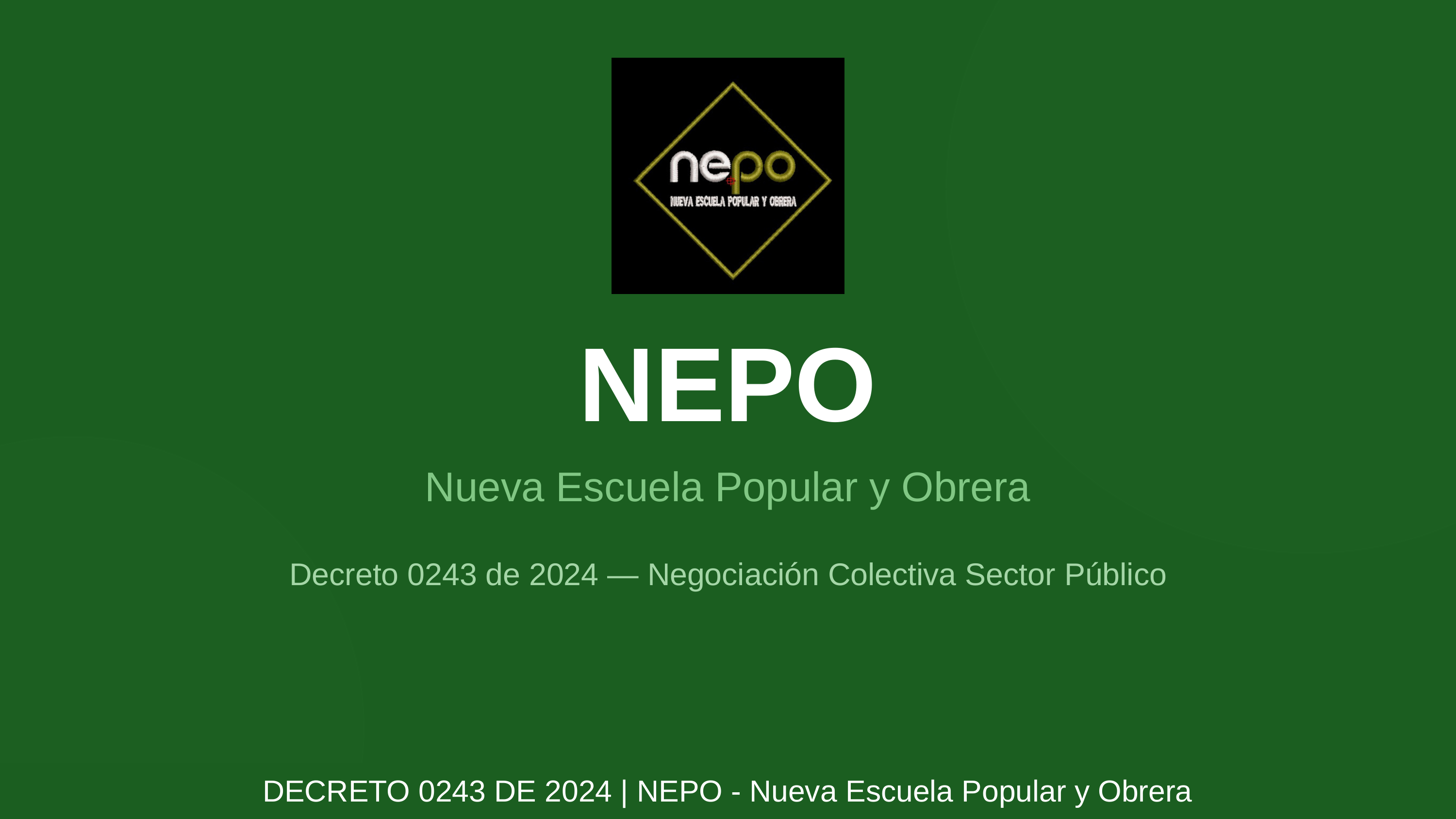

NEPO

Nueva Escuela Popular y Obrera

Decreto 0243 de 2024 — Negociación Colectiva Sector Público

DECRETO 0243 DE 2024 | NEPO - Nueva Escuela Popular y Obrera